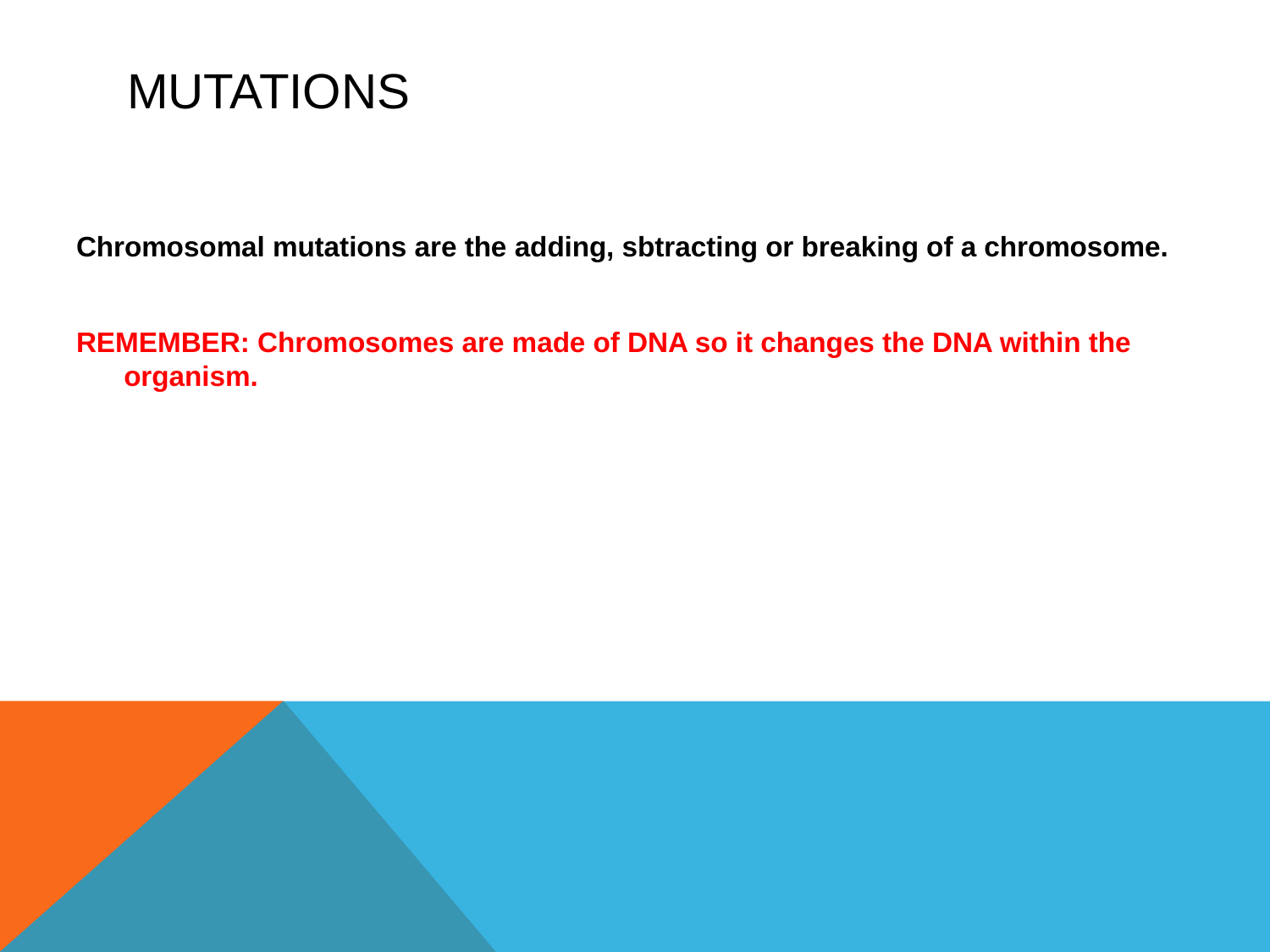

# Mutations
Chromosomal mutations are the adding, sbtracting or breaking of a chromosome.

REMEMBER: Chromosomes are made of DNA so it changes the DNA within the organism.